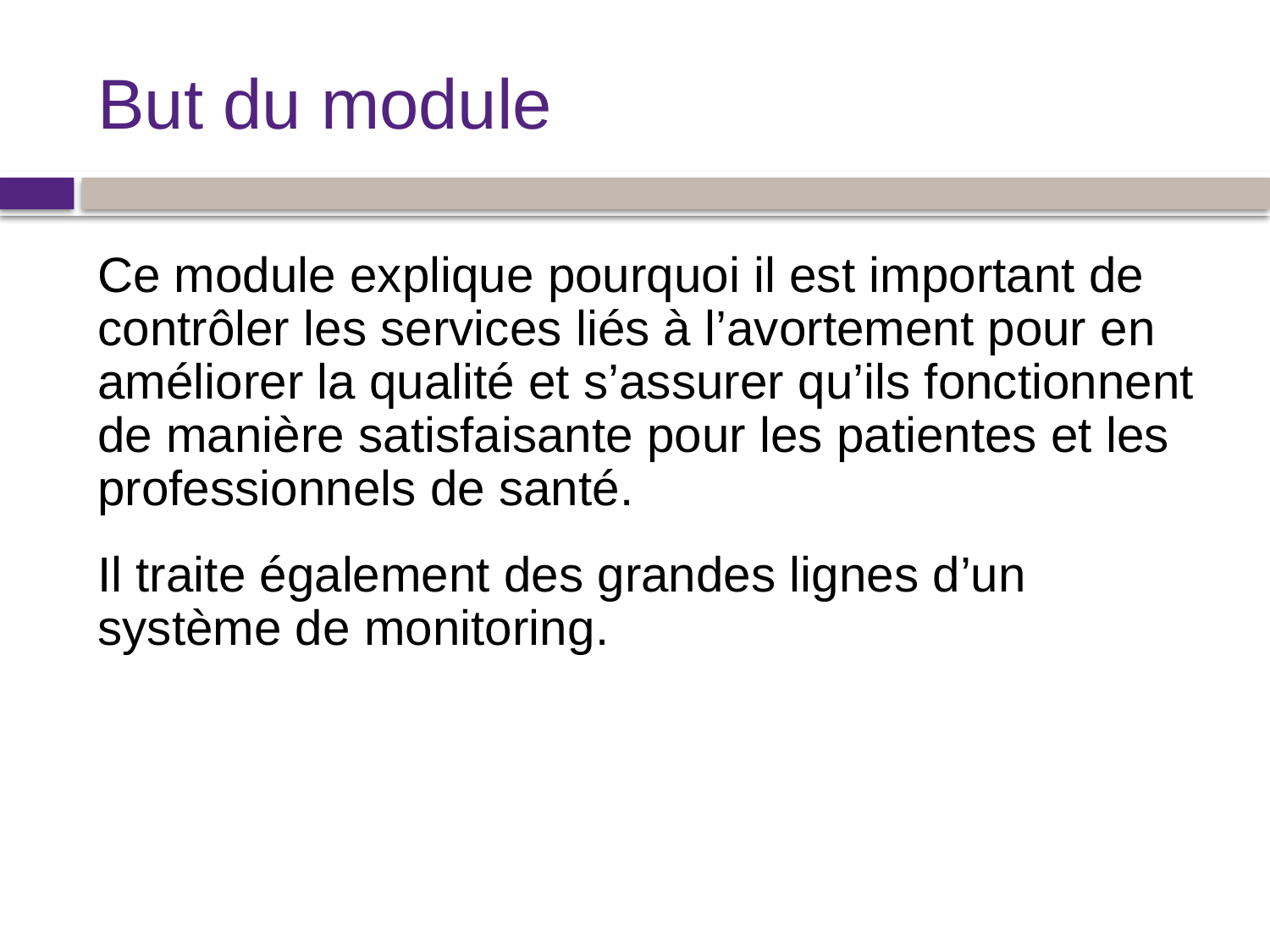

# But du module
Ce module explique pourquoi il est important de contrôler les services liés à l’avortement pour en améliorer la qualité et s’assurer qu’ils fonctionnent de manière satisfaisante pour les patientes et les professionnels de santé.
Il traite également des grandes lignes d’un système de monitoring.